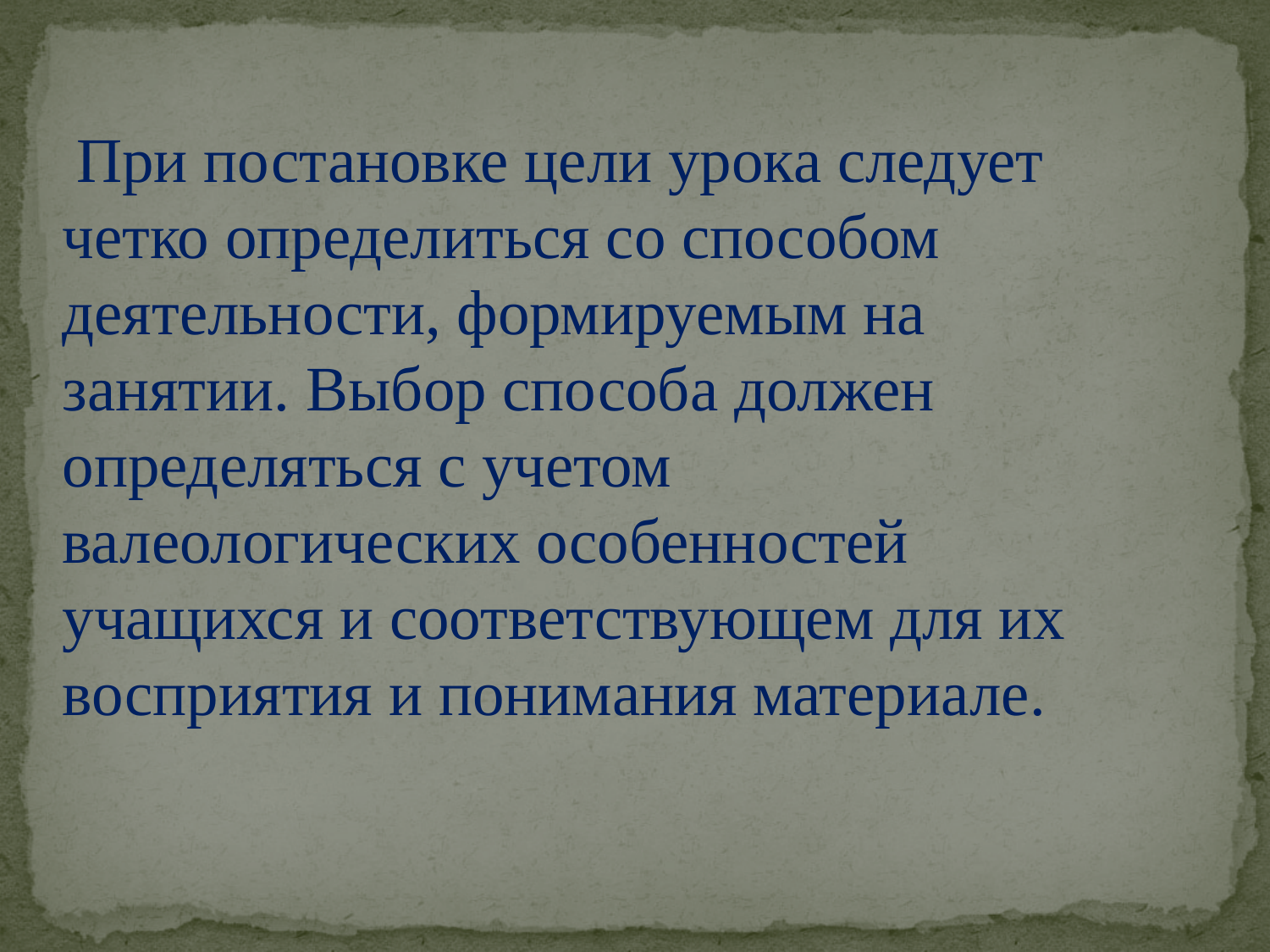

При постановке цели урока следует четко определиться со способом деятельности, формируемым на занятии. Выбор способа должен определяться с учетом валеологических особенностей учащихся и соответствующем для их восприятия и понимания материале.